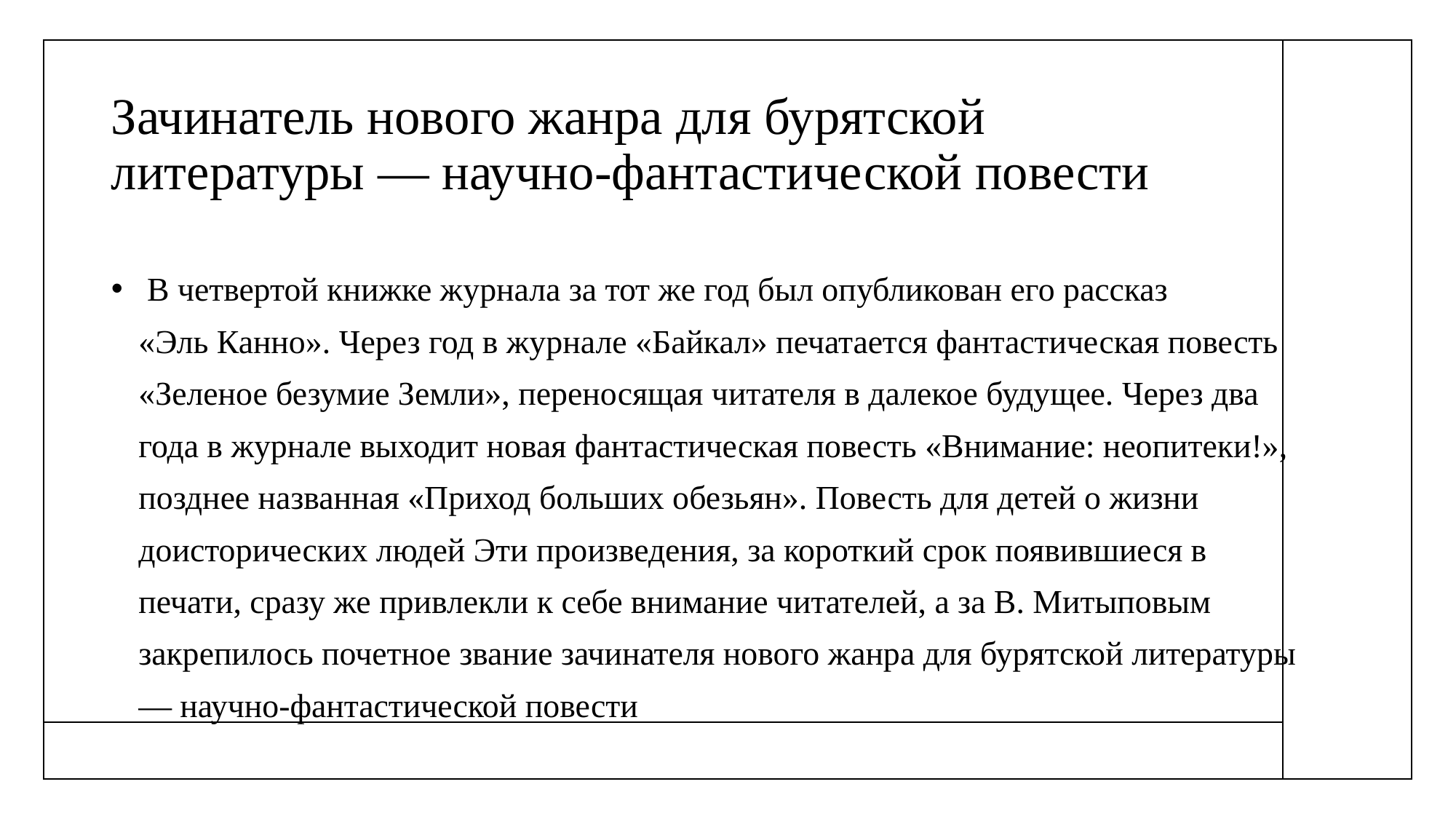

# Зачинатель нового жанра для бурятской литературы — научно-фантастической повести
 В четвертой книжке журнала за тот же год был опубликован его рассказ «Эль Канно». Через год в журнале «Байкал» печатается фантастическая повесть «Зеленое безумие Земли», переносящая читателя в далекое будущее. Через два года в журнале выходит новая фантастическая повесть «Внимание: неопитеки!»,
позднее названная «Приход больших обезьян». Повесть для детей о жизни доисторических людей Эти произведения, за короткий срок появившиеся в печати, сразу же привлекли к себе внимание читателей, а за В. Митыповым закрепилось почетное звание зачинателя нового жанра для бурятской литературы — научно-фантастической повести